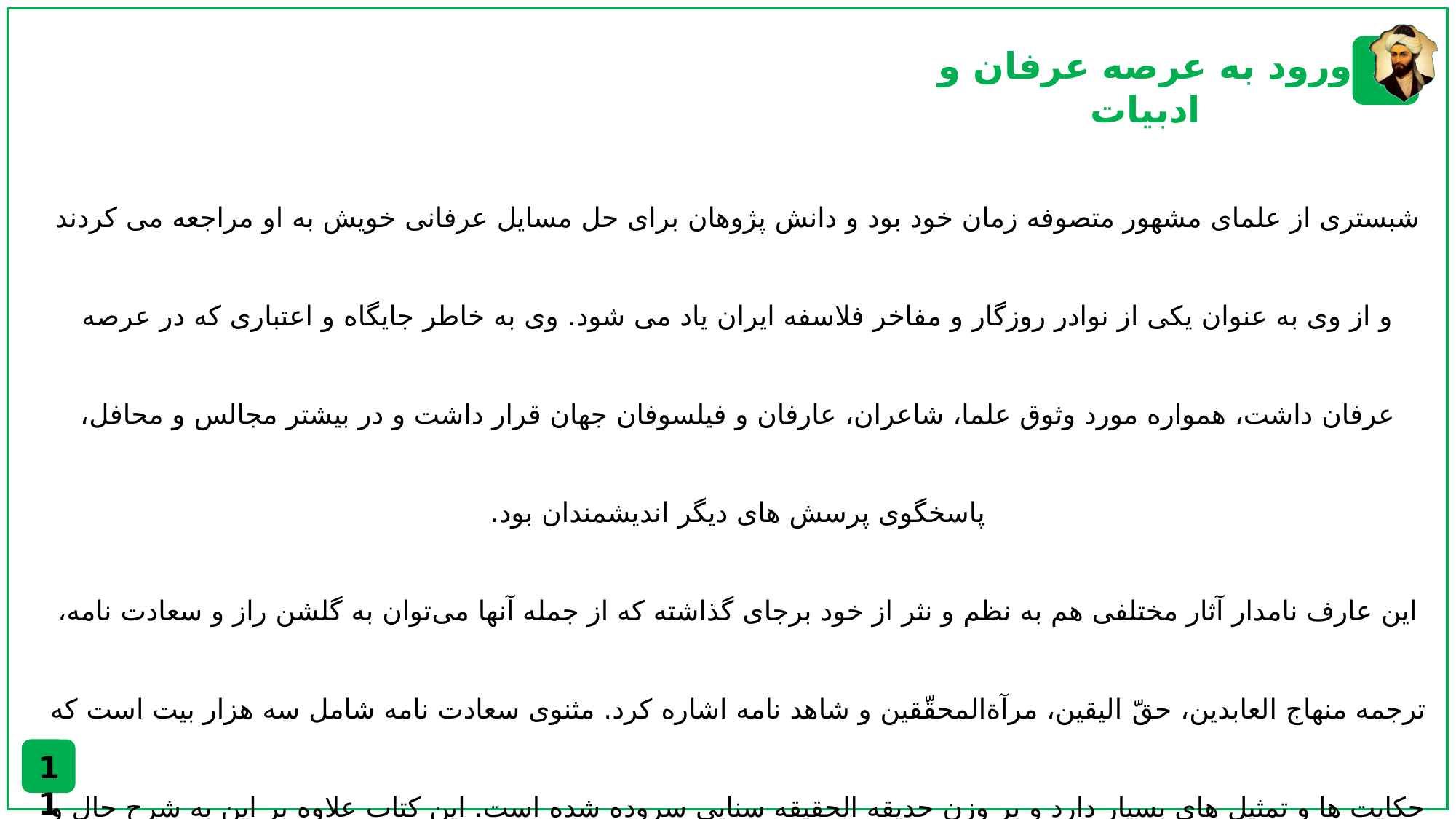

ورود به عرصه عرفان و ادبیات
شبستری از علمای مشهور متصوفه زمان خود بود و دانش پژوهان برای حل مسایل عرفانی خویش به او مراجعه می کردند و از وی به عنوان یکی از نوادر روزگار و مفاخر فلاسفه ایران یاد می شود. وی به خاطر جایگاه و اعتباری که در عرصه عرفان داشت، همواره مورد وثوق علما، شاعران، عارفان و فیلسوفان جهان قرار داشت و در بیشتر مجالس و محافل، پاسخگوی پرسش های دیگر اندیشمندان بود.
این عارف نامدار آثار مختلفی هم به نظم و نثر از خود برجای گذاشته که از جمله آنها می‌توان به گلشن راز و سعادت نامه، ترجمه منهاج العابدین، حقّ الیقین، مرآةالمحقّقین و شاهد نامه اشاره کرد. مثنوی سعادت نامه شامل سه هزار بیت است که حکایت ها و تمثیل های بسیار دارد و بر وزن حدیقه الحقیقه سنایی سروده شده است. این کتاب علاوه بر این به شرح حال و آثار پنج عارف مشهور تبریز در سده ۶ می پردازد. سعادت نامه به یاد بهشت در ۸ باب تنظیم شده است.
11